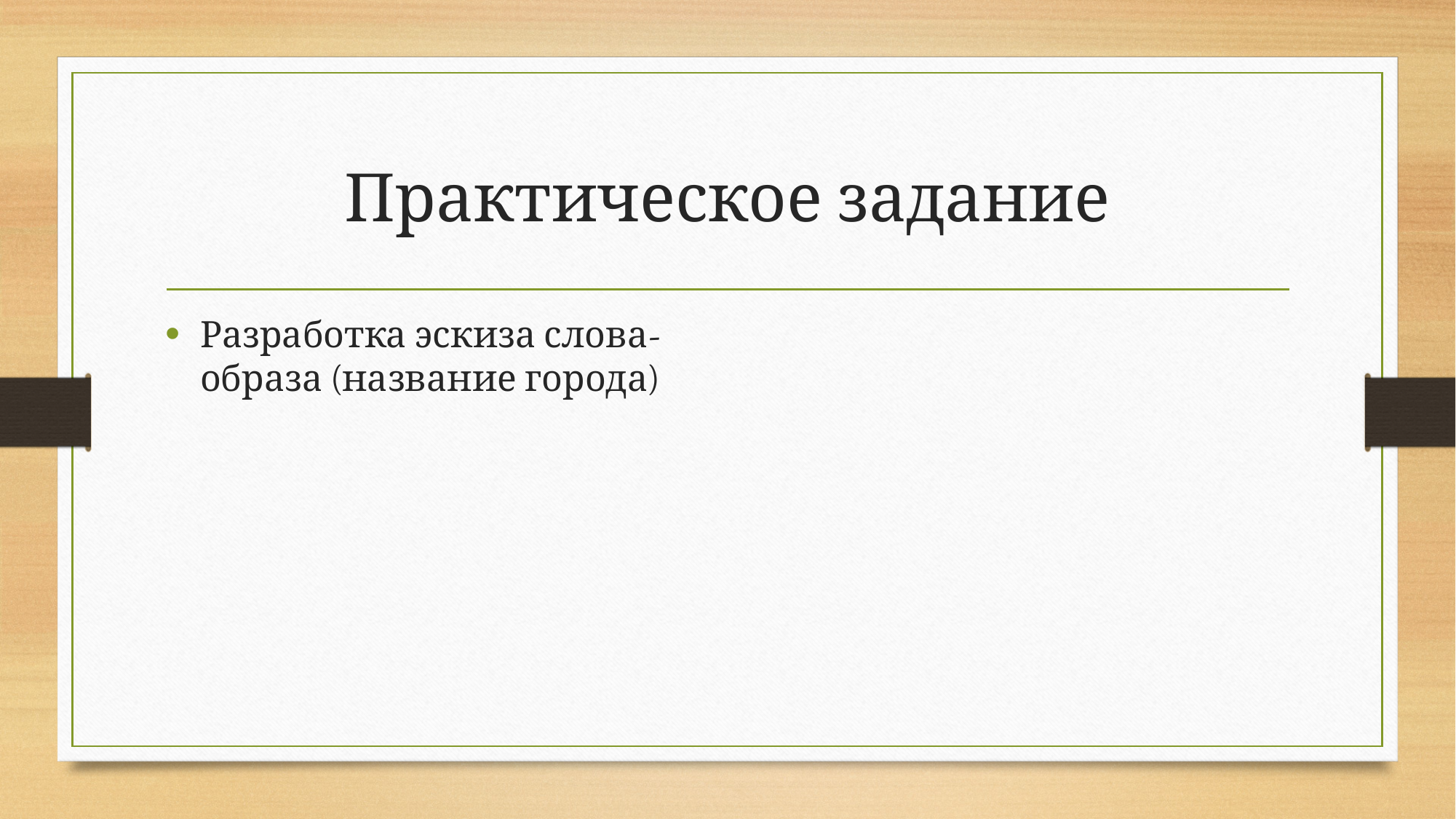

# Практическое задание
Разработка эскиза слова-образа (название города)